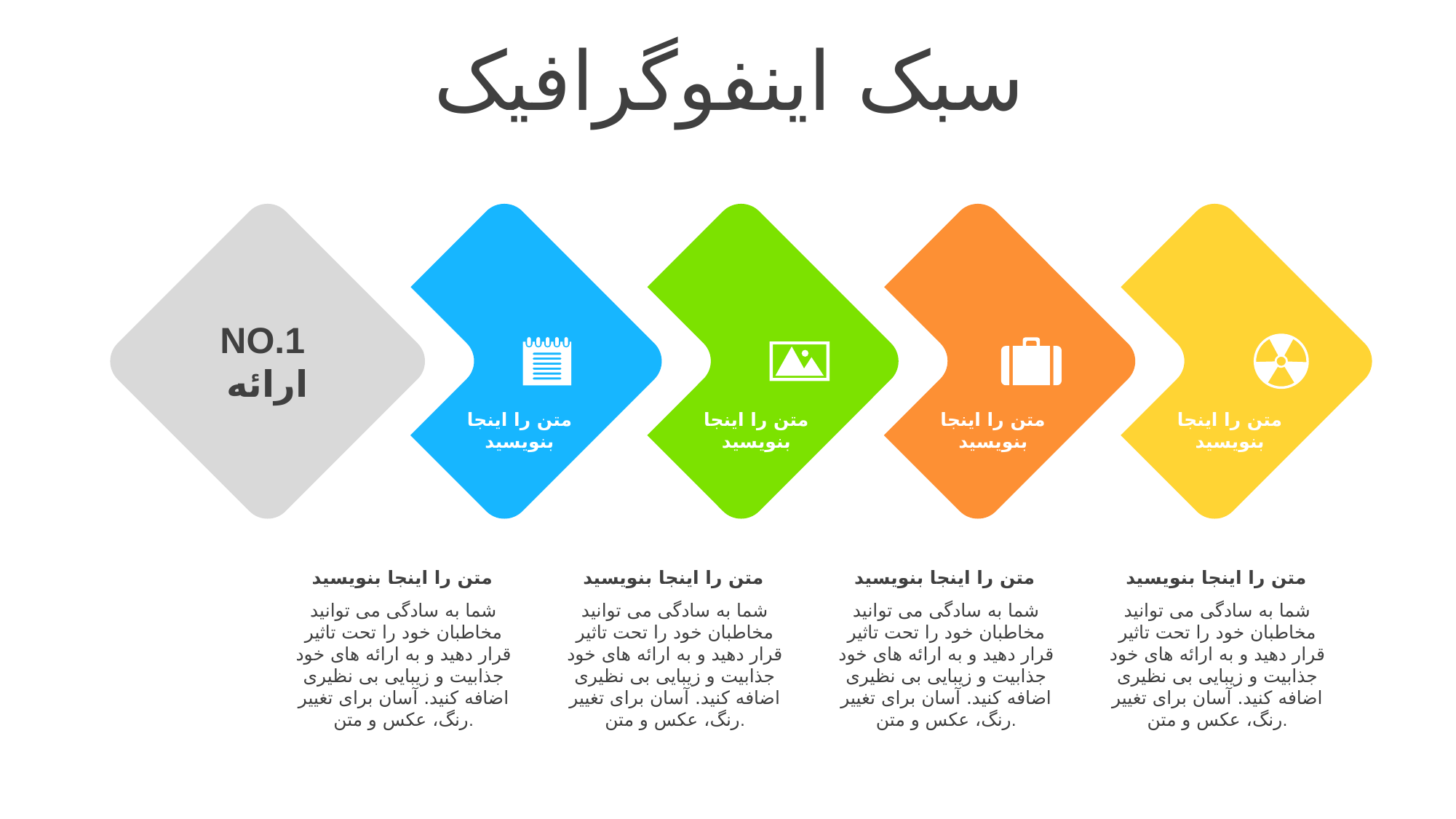

سبک اینفوگرافیک

NO.1
ارائه

متن را اینجا بنویسید
متن را اینجا بنویسید
متن را اینجا بنویسید
متن را اینجا بنویسید
متن را اینجا بنویسید
شما به سادگی می توانید مخاطبان خود را تحت تاثیر قرار دهید و به ارائه های خود جذابیت و زیبایی بی نظیری اضافه کنید. آسان برای تغییر رنگ، عکس و متن.
متن را اینجا بنویسید
شما به سادگی می توانید مخاطبان خود را تحت تاثیر قرار دهید و به ارائه های خود جذابیت و زیبایی بی نظیری اضافه کنید. آسان برای تغییر رنگ، عکس و متن.
متن را اینجا بنویسید
شما به سادگی می توانید مخاطبان خود را تحت تاثیر قرار دهید و به ارائه های خود جذابیت و زیبایی بی نظیری اضافه کنید. آسان برای تغییر رنگ، عکس و متن.
متن را اینجا بنویسید
شما به سادگی می توانید مخاطبان خود را تحت تاثیر قرار دهید و به ارائه های خود جذابیت و زیبایی بی نظیری اضافه کنید. آسان برای تغییر رنگ، عکس و متن.